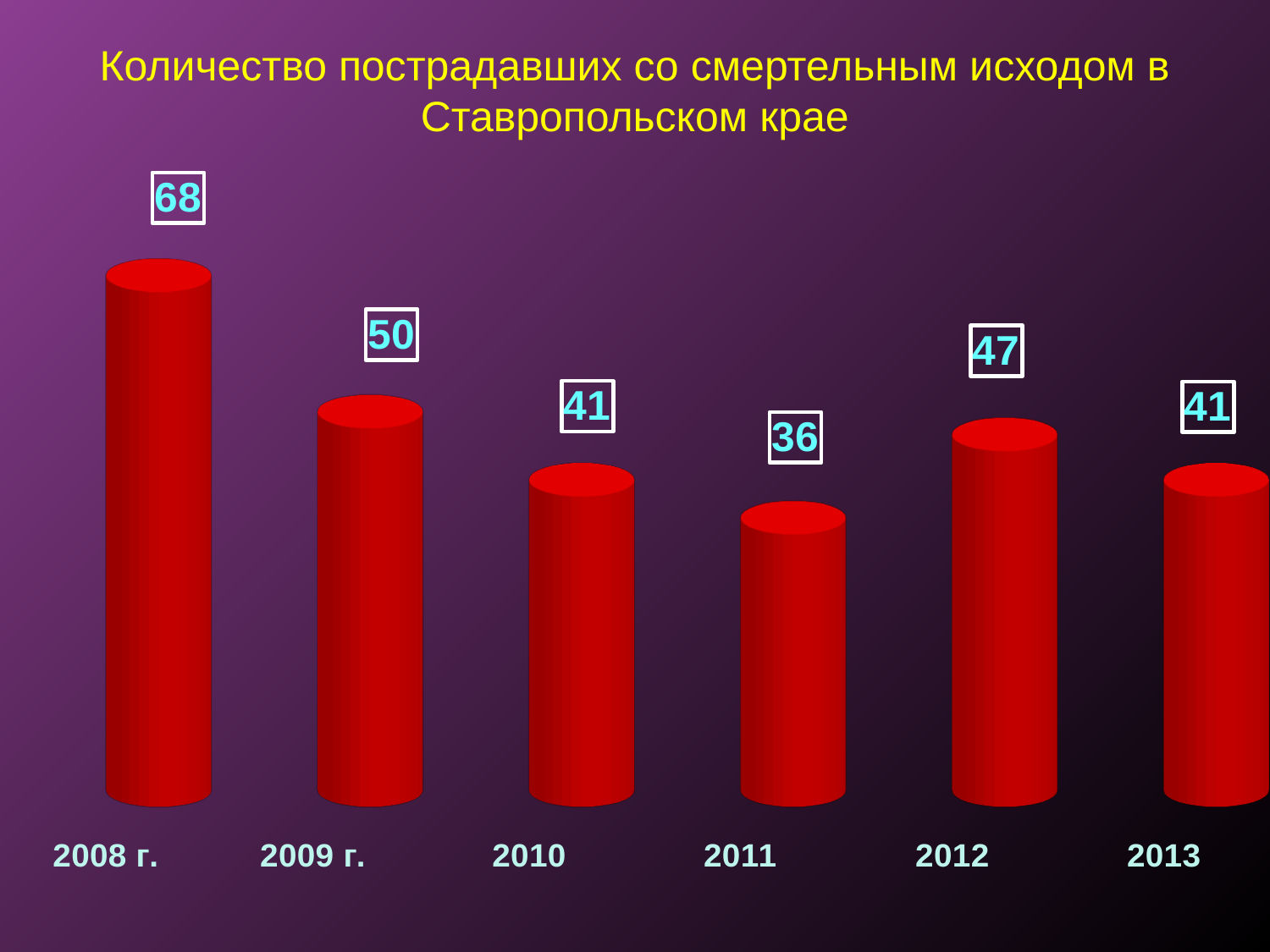

Количество пострадавших со смертельным исходом в Ставропольском крае

[unsupported chart]